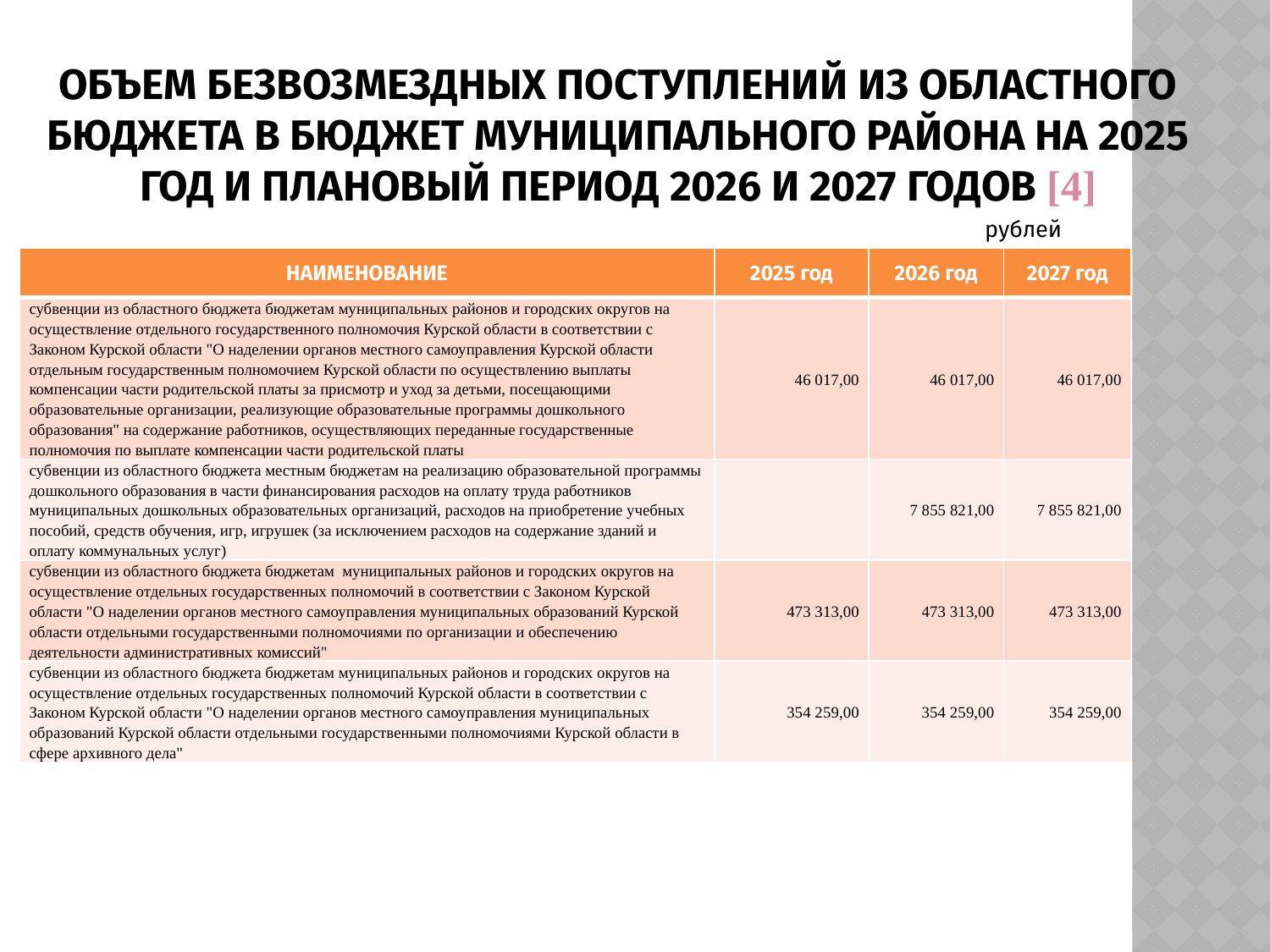

# ОБЪЕМ БЕЗВОЗМЕЗДНЫХ ПОСТУПЛЕНИЙ ИЗ ОБЛАСТНОГО БЮДЖЕТА В БЮДЖЕТ МУНИЦИПАЛЬНОГО РАЙОНА НА 2025 ГОД И ПЛАНОВЫЙ ПЕРИОД 2026 И 2027 ГОДОВ [4]
рублей
| НАИМЕНОВАНИЕ | 2025 год | 2026 год | 2027 год |
| --- | --- | --- | --- |
| субвенции из областного бюджета бюджетам муниципальных районов и городских округов на осуществление отдельного государственного полномочия Курской области в соответствии с Законом Курской области "О наделении органов местного самоуправления Курской области отдельным государственным полномочием Курской области по осуществлению выплаты компенсации части родительской платы за присмотр и уход за детьми, посещающими образовательные организации, реализующие образовательные программы дошкольного образования" на содержание работников, осуществляющих переданные государственные полномочия по выплате компенсации части родительской платы | 46 017,00 | 46 017,00 | 46 017,00 |
| субвенции из областного бюджета местным бюджетам на реализацию образовательной программы дошкольного образования в части финансирования расходов на оплату труда работников муниципальных дошкольных образовательных организаций, расходов на приобретение учебных пособий, средств обучения, игр, игрушек (за исключением расходов на содержание зданий и оплату коммунальных услуг) |  | 7 855 821,00 | 7 855 821,00 |
| субвенции из областного бюджета бюджетам муниципальных районов и городских округов на осуществление отдельных государственных полномочий в соответствии с Законом Курской области "О наделении органов местного самоуправления муниципальных образований Курской области отдельными государственными полномочиями по организации и обеспечению деятельности административных комиссий" | 473 313,00 | 473 313,00 | 473 313,00 |
| субвенции из областного бюджета бюджетам муниципальных районов и городских округов на осуществление отдельных государственных полномочий Курской области в соответствии с Законом Курской области "О наделении органов местного самоуправления муниципальных образований Курской области отдельными государственными полномочиями Курской области в сфере архивного дела" | 354 259,00 | 354 259,00 | 354 259,00 |